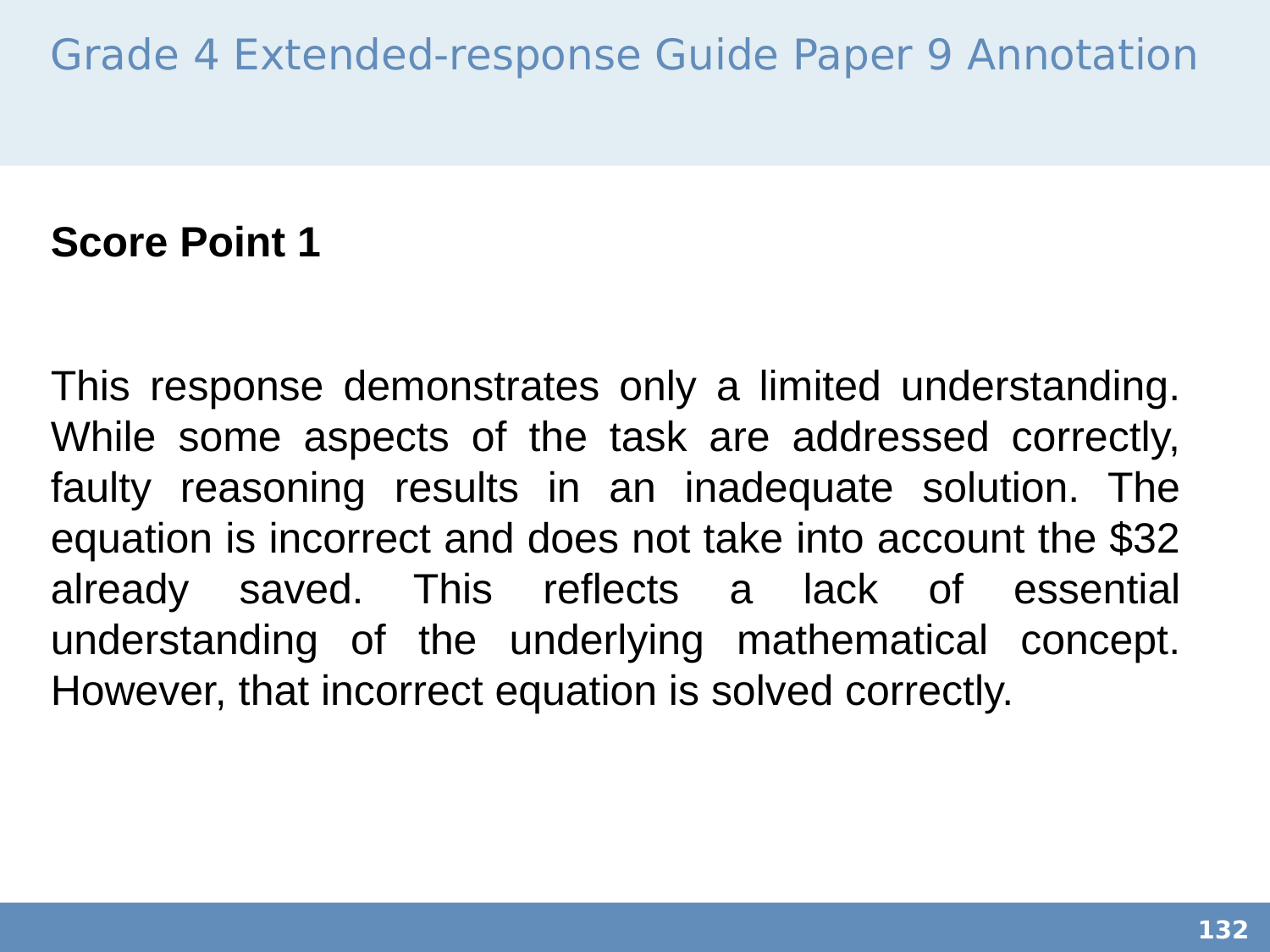

# Grade 4 Extended-response Guide Paper 9 Annotation
Score Point 1

This response demonstrates only a limited understanding. While some aspects of the task are addressed correctly, faulty reasoning results in an inadequate solution. The equation is incorrect and does not take into account the $32 already saved. This reflects a lack of essential understanding of the underlying mathematical concept. However, that incorrect equation is solved correctly.
132